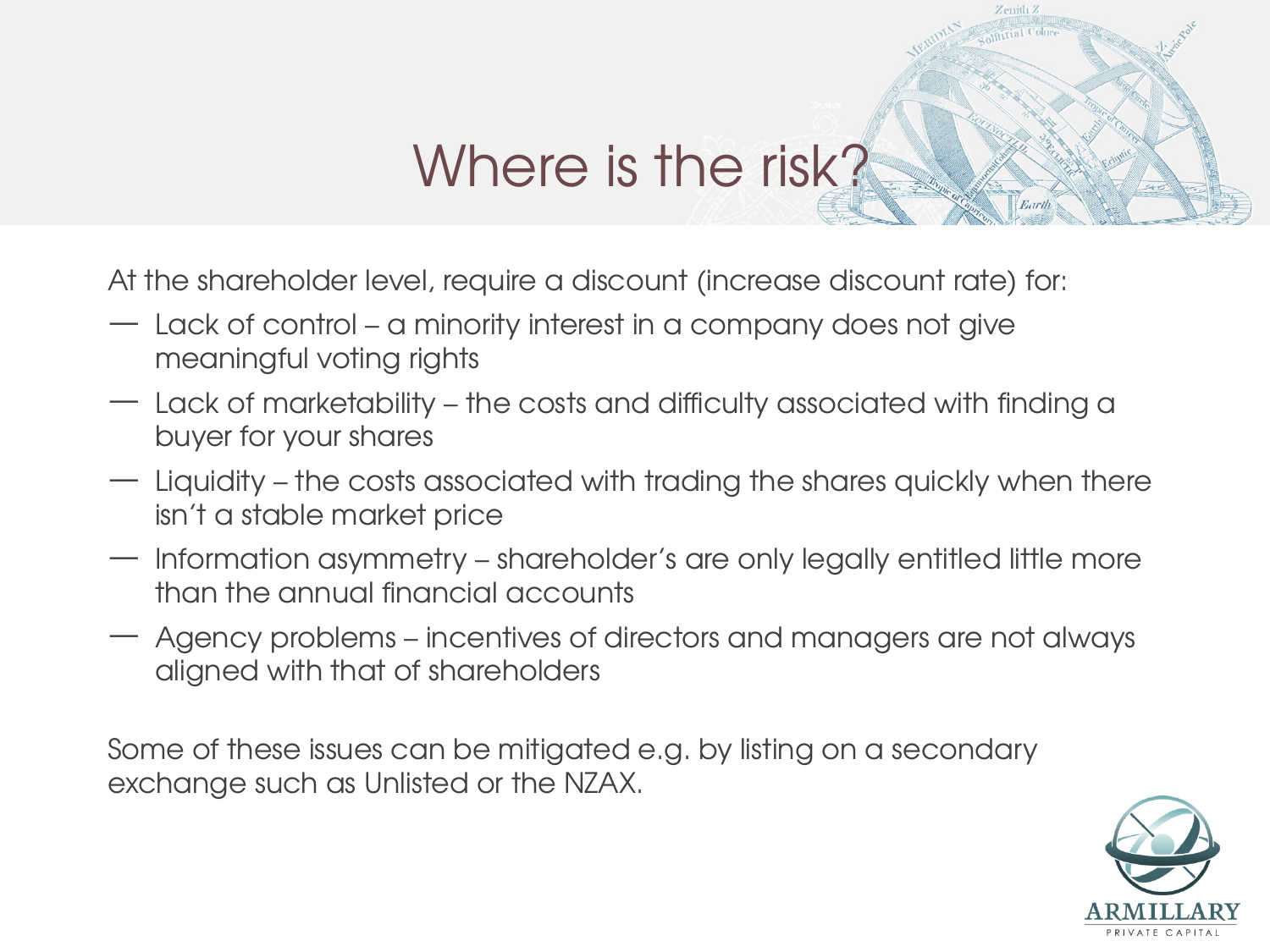

# Where is the risk?
At the shareholder level, require a discount (increase discount rate) for:
Lack of control – a minority interest in a company does not give meaningful voting rights
Lack of marketability – the costs and difficulty associated with finding a buyer for your shares
Liquidity – the costs associated with trading the shares quickly when there isn’t a stable market price
Information asymmetry – shareholder’s are only legally entitled little more than the annual financial accounts
Agency problems – incentives of directors and managers are not always aligned with that of shareholders

Some of these issues can be mitigated e.g. by listing on a secondary exchange such as Unlisted or the NZAX.